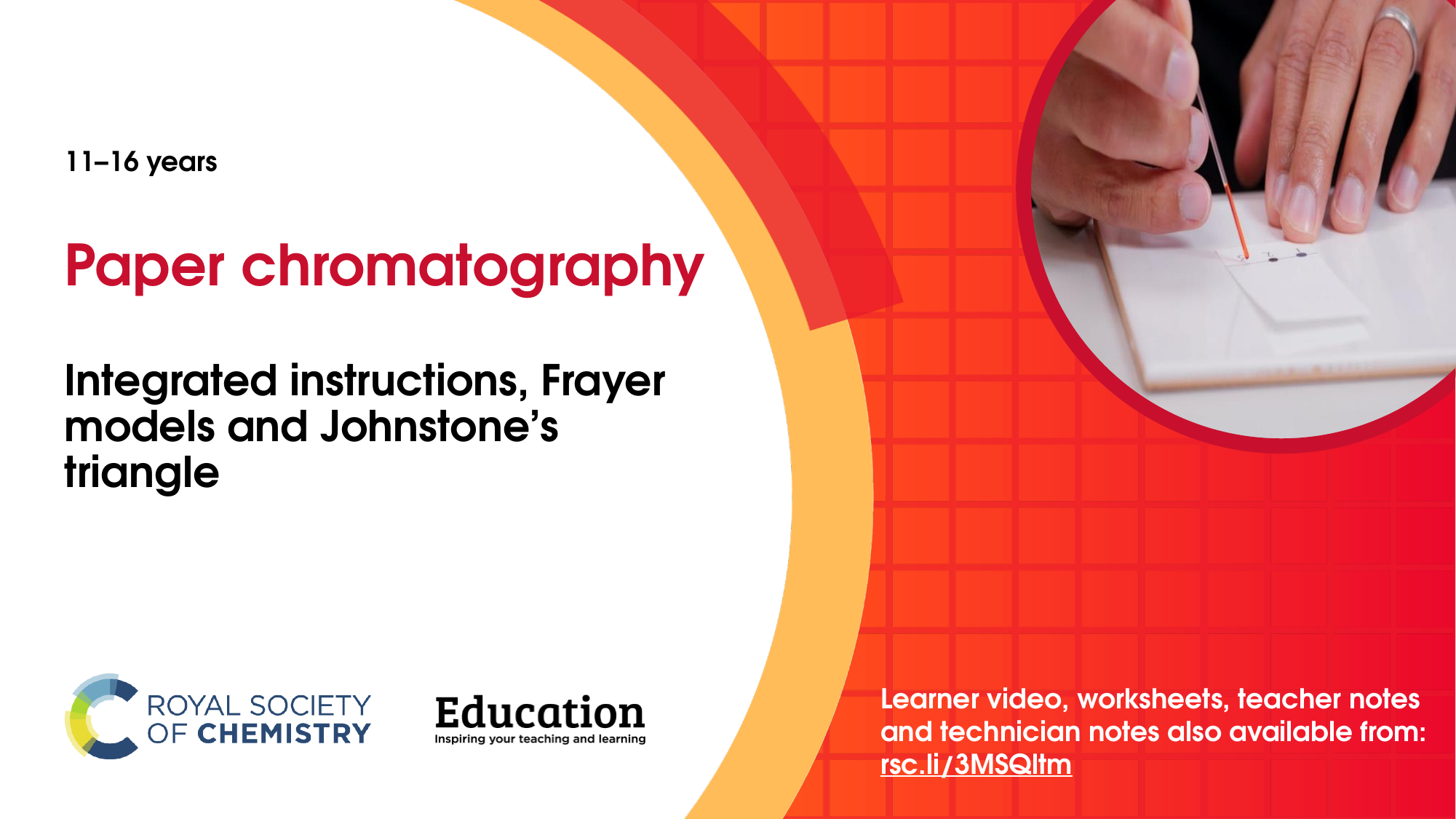

# 11–16 years
Paper chromatography

Integrated instructions, Frayer models and Johnstone’s triangle